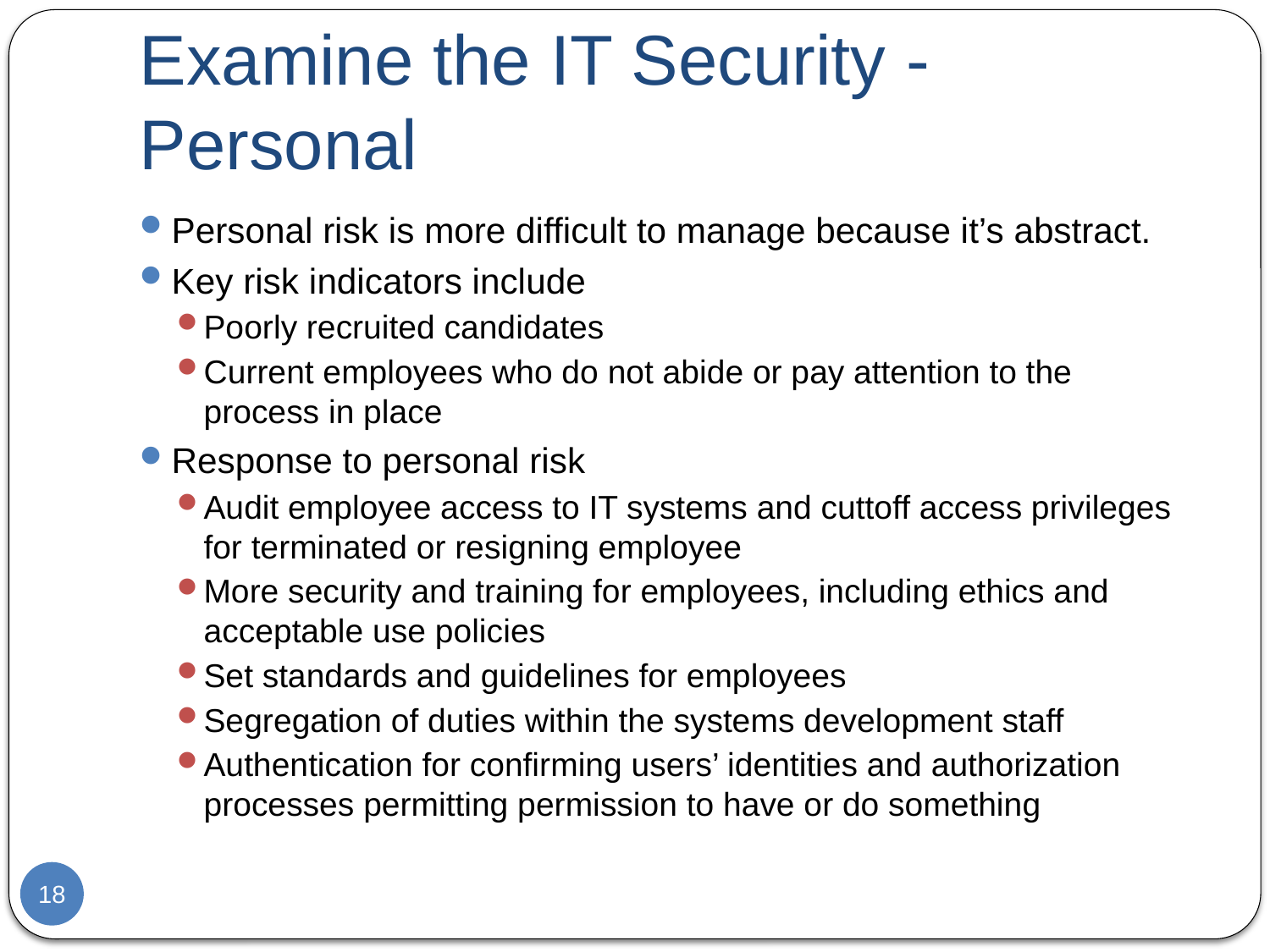

# Examine the IT Security - Personal
Personal risk is more difficult to manage because it’s abstract.
Key risk indicators include
Poorly recruited candidates
Current employees who do not abide or pay attention to the process in place
Response to personal risk
Audit employee access to IT systems and cuttoff access privileges for terminated or resigning employee
More security and training for employees, including ethics and acceptable use policies
Set standards and guidelines for employees
Segregation of duties within the systems development staff
Authentication for confirming users’ identities and authorization processes permitting permission to have or do something
18